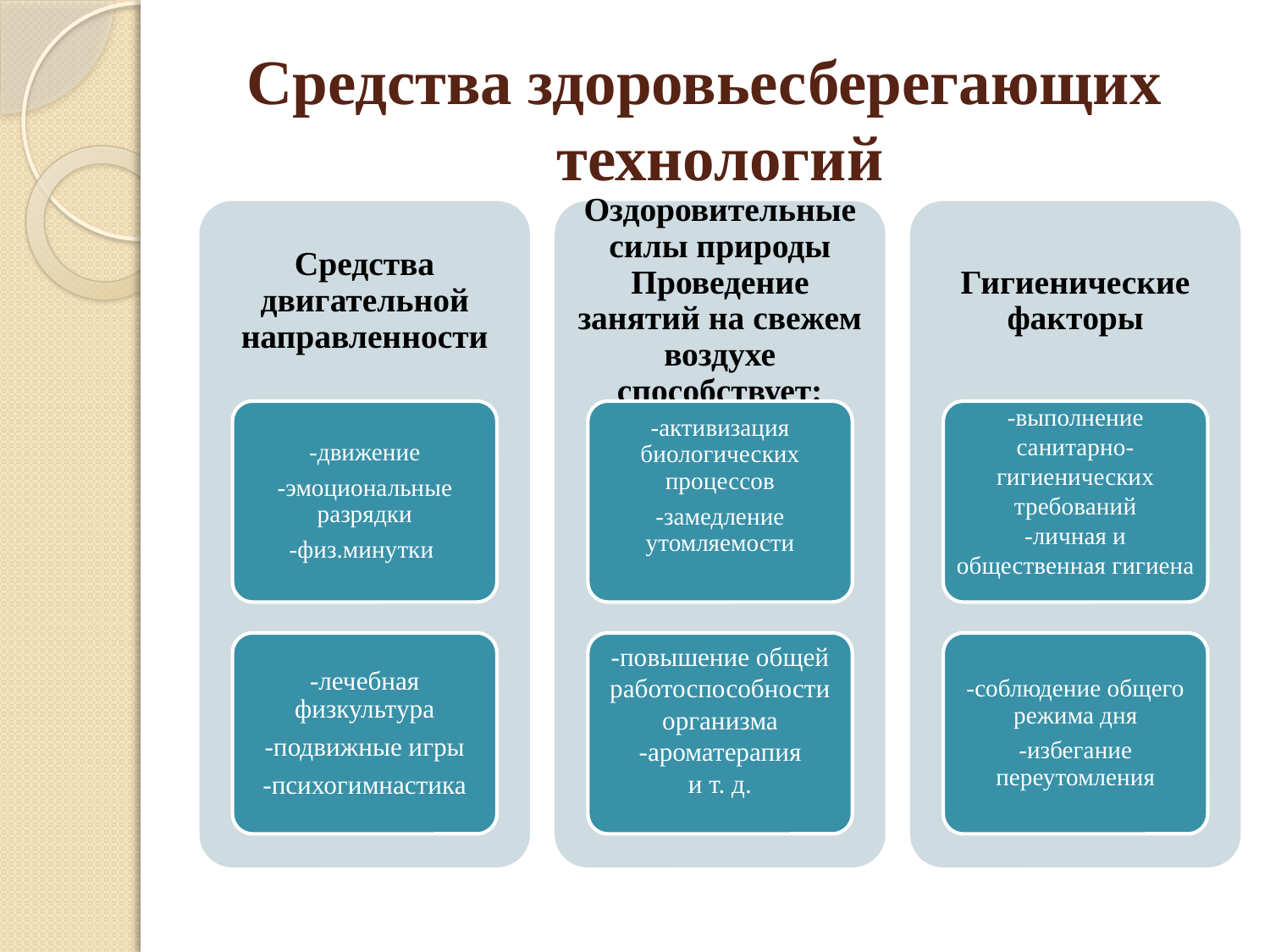

# Средства здоровьесберегающих   технологий
Средства двигательной направленности
-движение
-эмоциональные разрядки
-физ.минутки
-лечебная физкультура
-подвижные игры
-психогимнастика
Оздоровительные силы природы Проведение занятий на свежем воздухе способствует:
-активизация биологических процессов
-замедление утомляемости

-повышение общей работоспособности организма
-ароматерапия
и т. д.

Гигиенические факторы
-выполнение санитарно-гигиенических требований
-личная и общественная гигиена

-соблюдение общего режима дня
-избегание переутомления